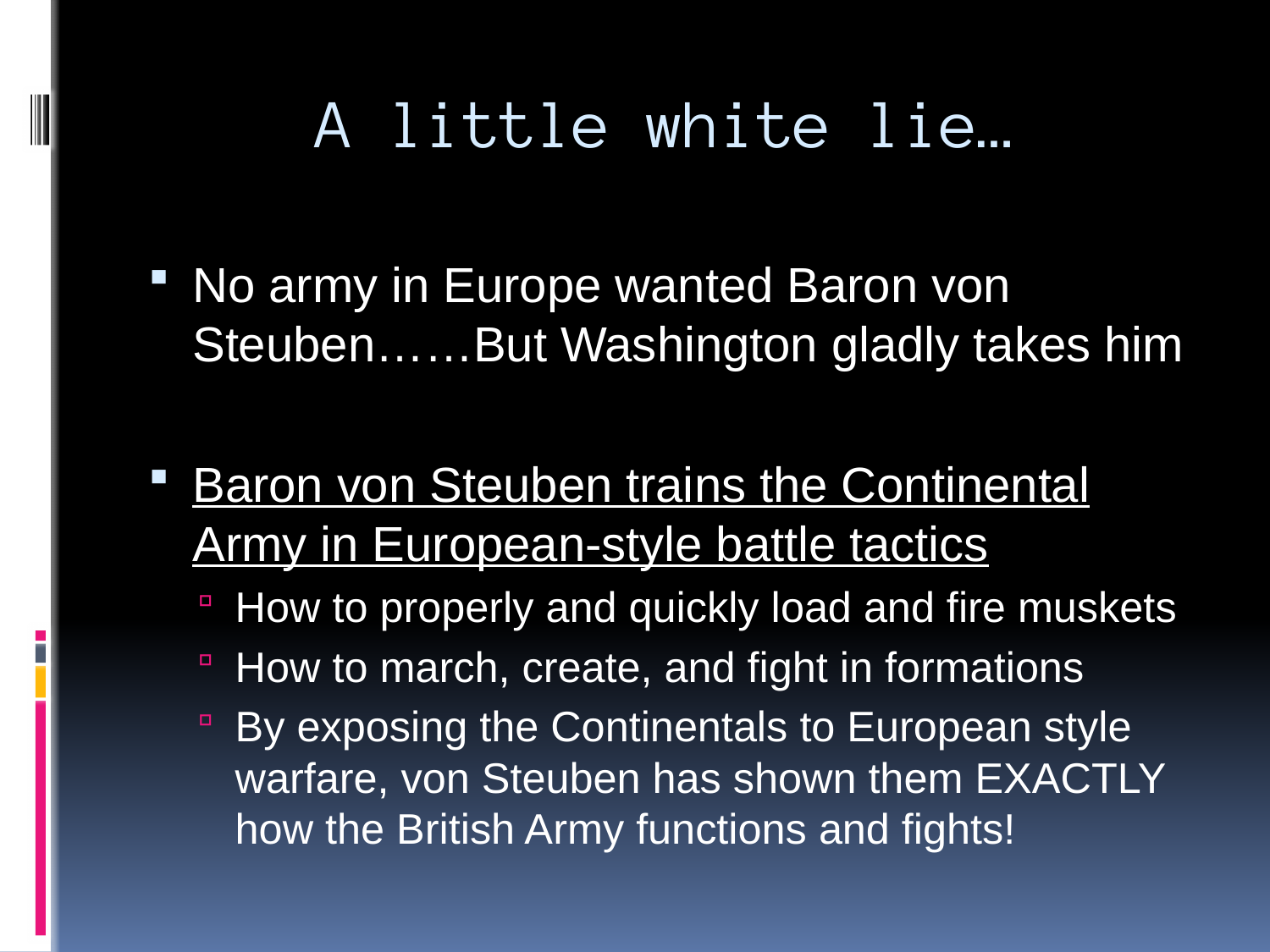

# A little white lie…
No army in Europe wanted Baron von Steuben……But Washington gladly takes him

Baron von Steuben trains the Continental Army in European-style battle tactics
How to properly and quickly load and fire muskets
How to march, create, and fight in formations
By exposing the Continentals to European style warfare, von Steuben has shown them EXACTLY how the British Army functions and fights!